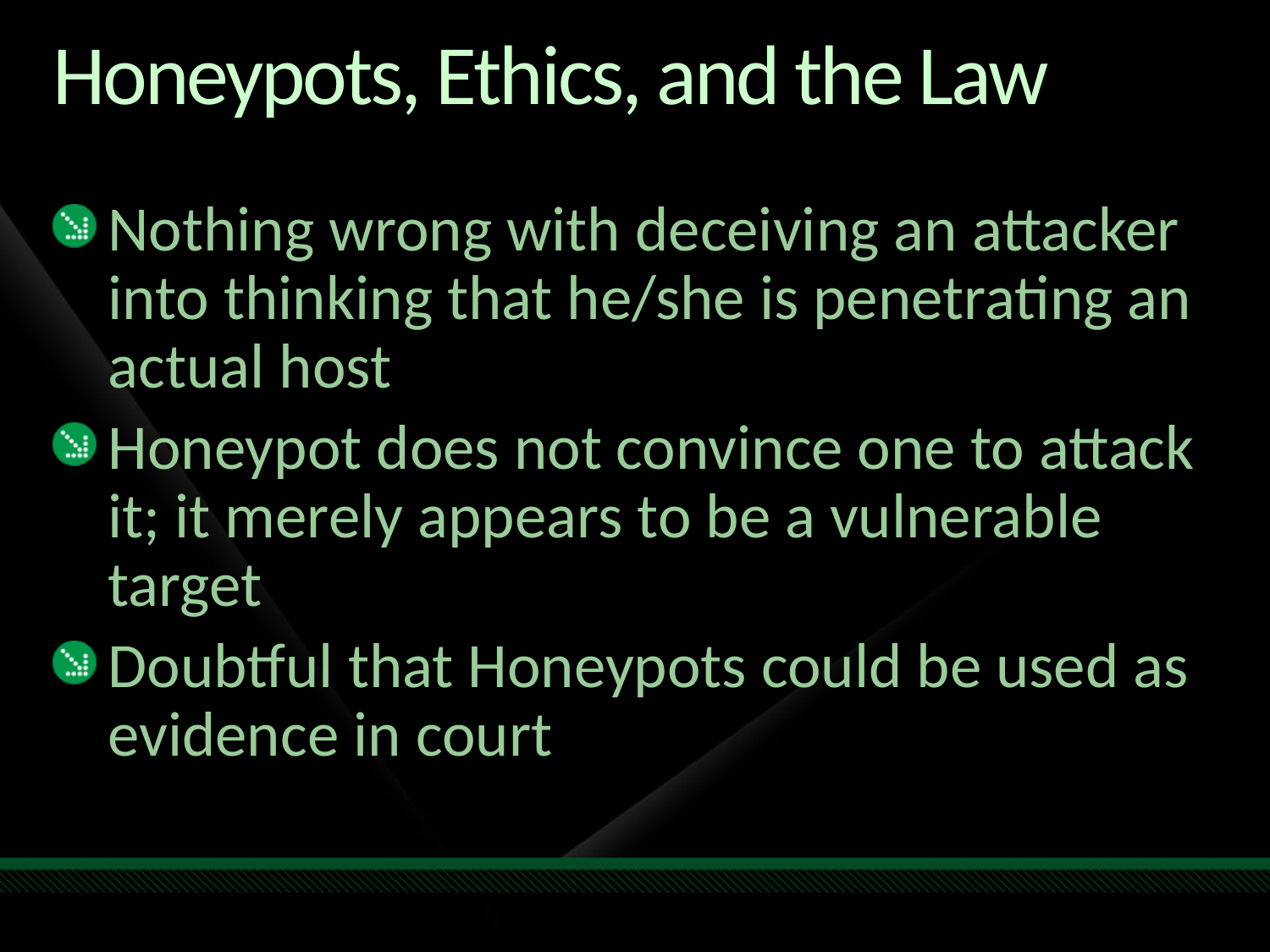

# Honeypots, Ethics, and the Law
Nothing wrong with deceiving an attacker into thinking that he/she is penetrating an actual host
Honeypot does not convince one to attack it; it merely appears to be a vulnerable target
Doubtful that Honeypots could be used as evidence in court